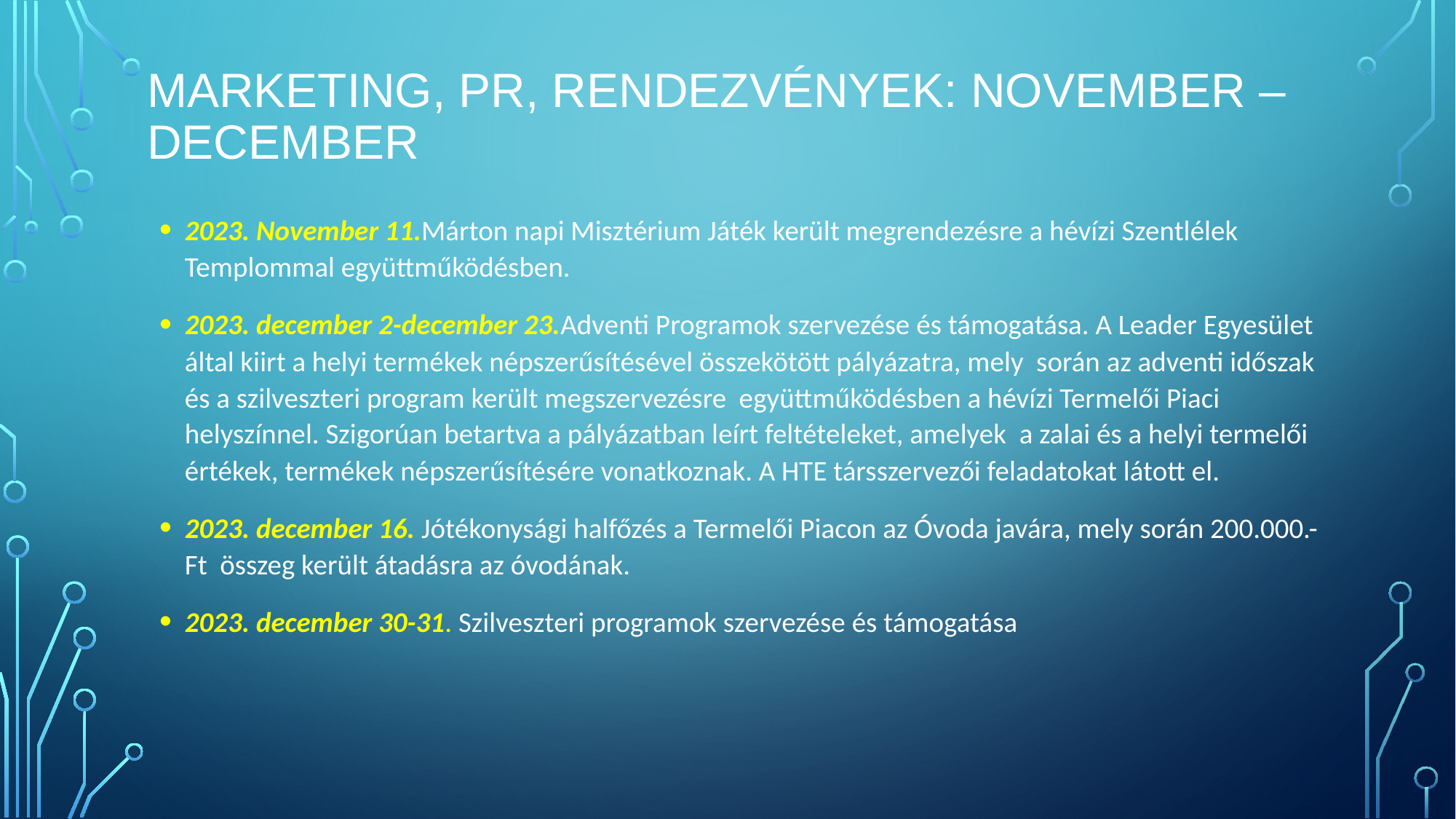

# Marketing, PR, Rendezvények: November –DeCEMBER
2023. November 11.Márton napi Misztérium Játék került megrendezésre a hévízi Szentlélek Templommal együttműködésben.
2023. december 2-december 23.Adventi Programok szervezése és támogatása. A Leader Egyesület által kiirt a helyi termékek népszerűsítésével összekötött pályázatra, mely  során az adventi időszak és a szilveszteri program került megszervezésre  együttműködésben a hévízi Termelői Piaci helyszínnel. Szigorúan betartva a pályázatban leírt feltételeket, amelyek  a zalai és a helyi termelői értékek, termékek népszerűsítésére vonatkoznak. A HTE társszervezői feladatokat látott el.
2023. december 16. Jótékonysági halfőzés a Termelői Piacon az Óvoda javára, mely során 200.000.- Ft  összeg került átadásra az óvodának.
2023. december 30-31. Szilveszteri programok szervezése és támogatása